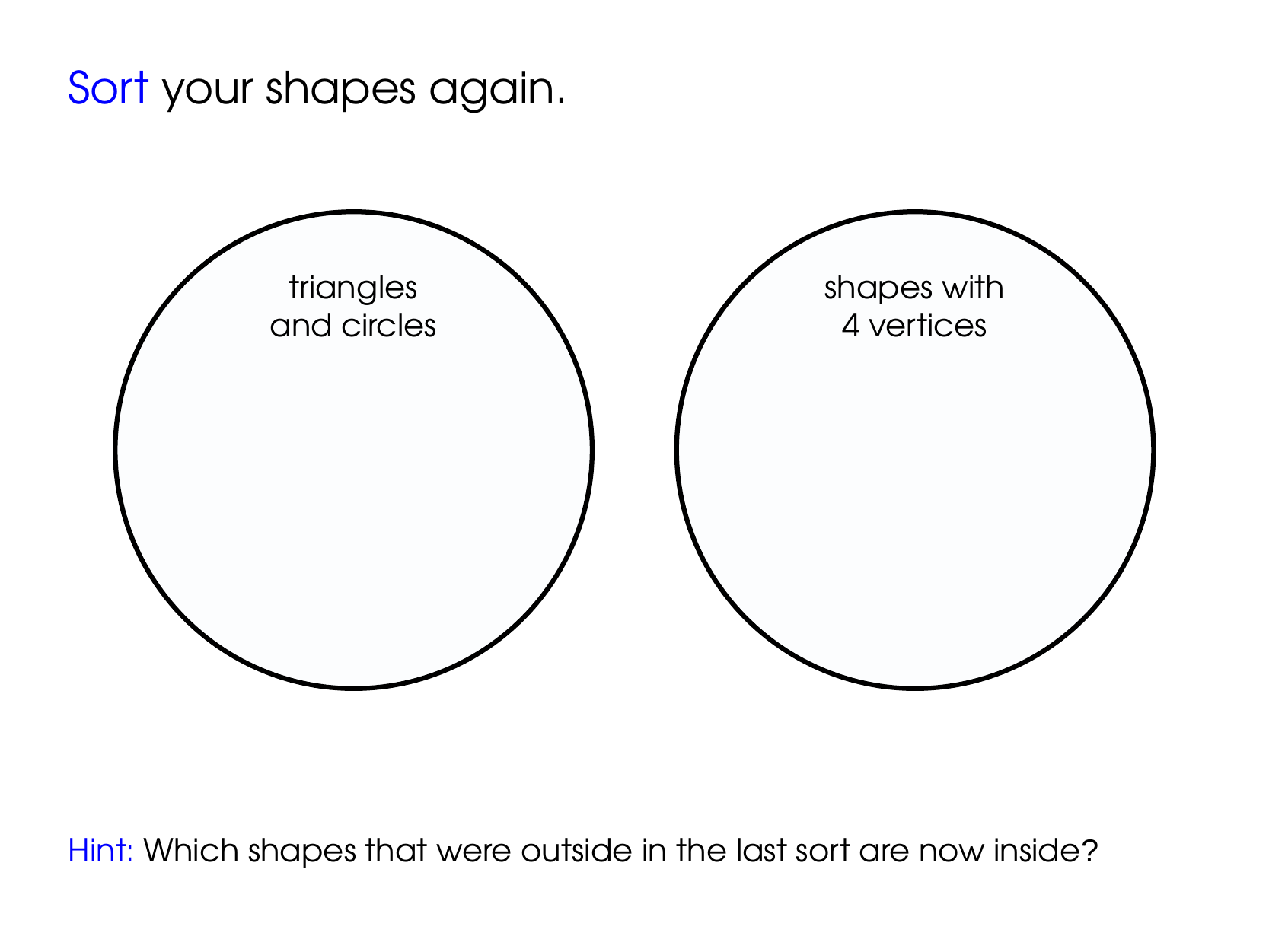

Sort your shapes again.

triangles​
and circles

shapes with​
4 vertices
Hint: Which shapes that were outside in the last sort are now inside?